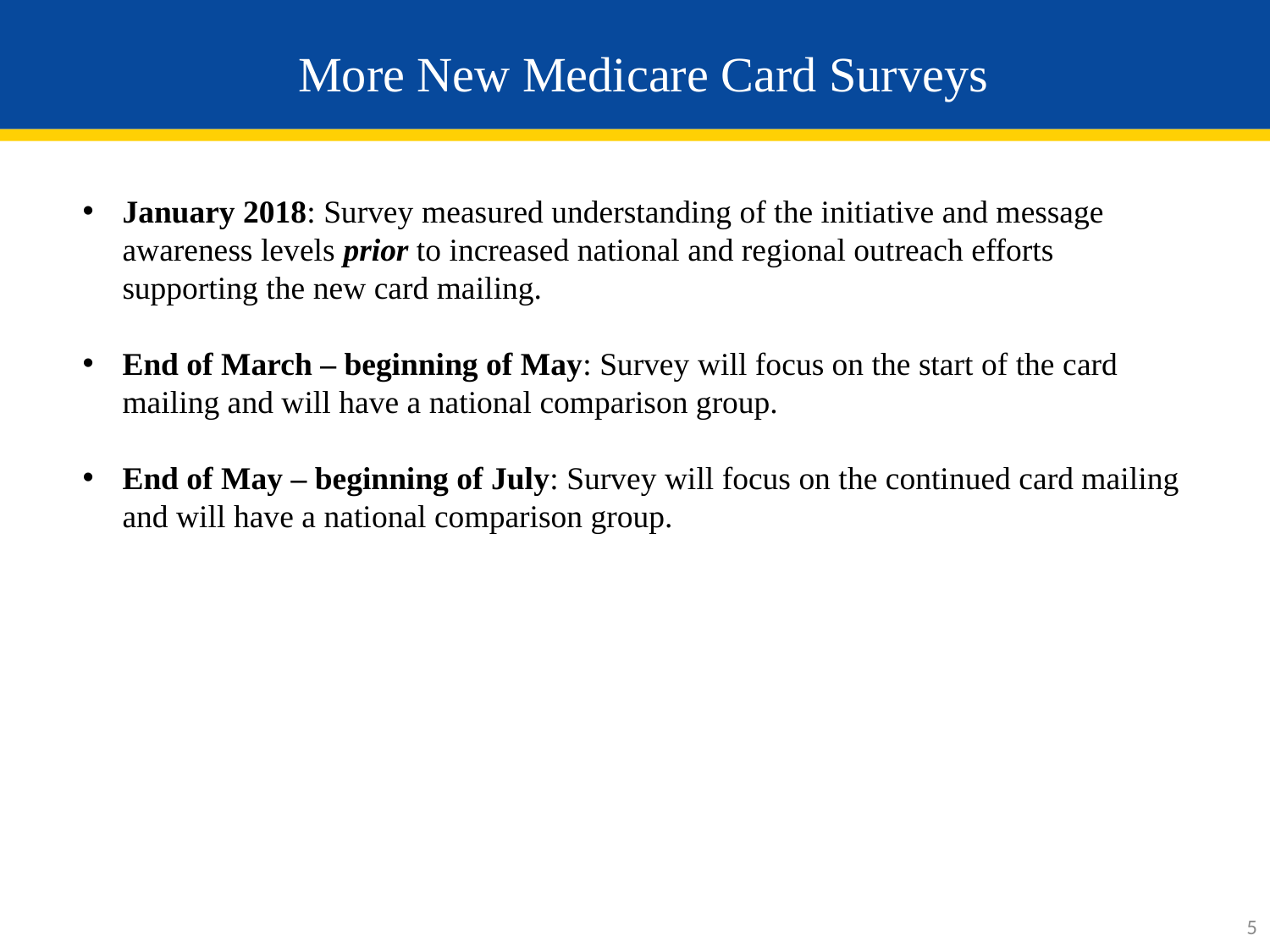

# More New Medicare Card Surveys

January 2018: Survey measured understanding of the initiative and message awareness levels prior to increased national and regional outreach efforts supporting the new card mailing.

End of March – beginning of May: Survey will focus on the start of the card mailing and will have a national comparison group.

End of May – beginning of July: Survey will focus on the continued card mailing and will have a national comparison group.

5